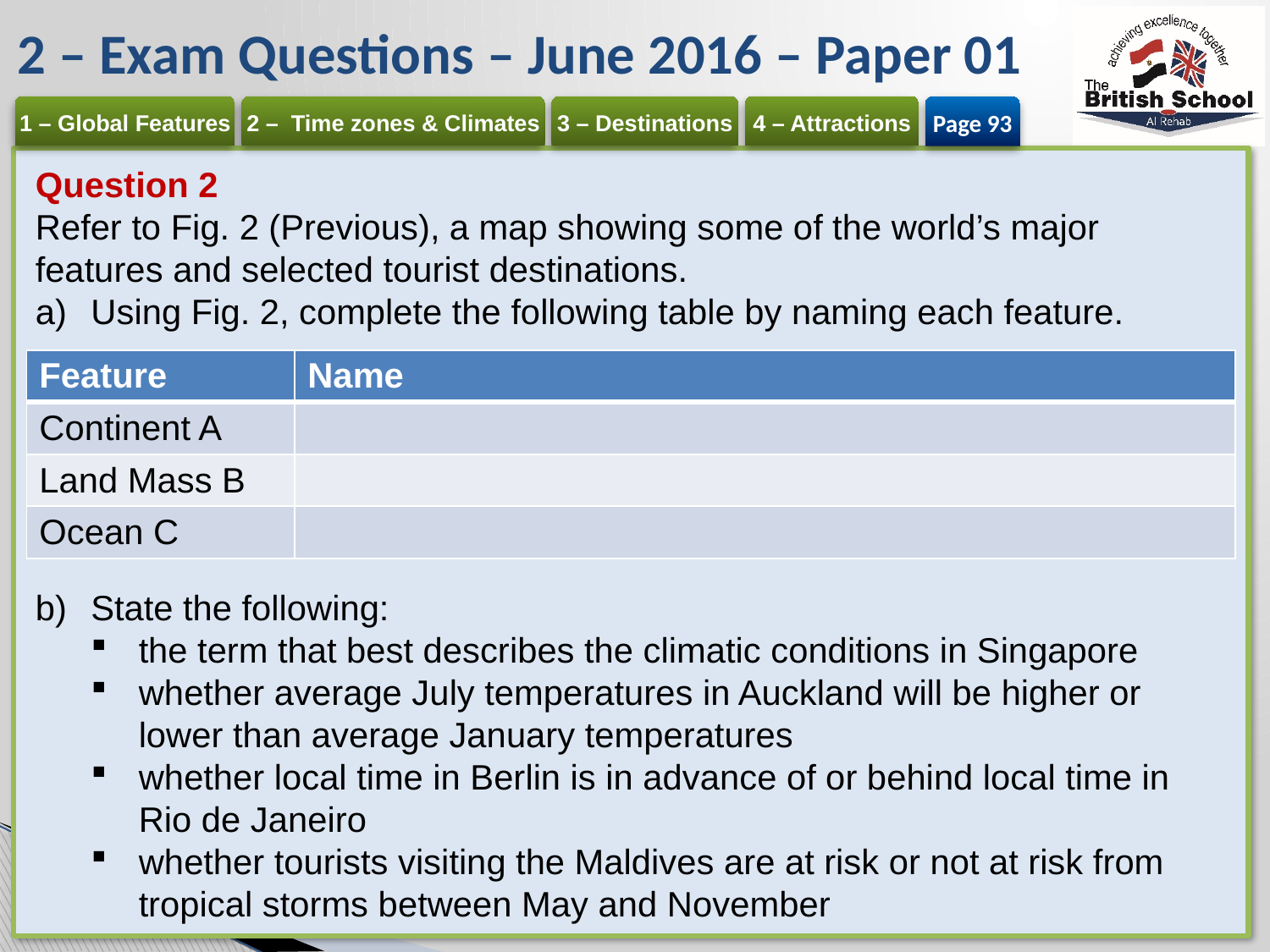

# 2 – Exam Questions – June 2016 – Paper 01
Page 93
Question 2
Refer to Fig. 2 (Previous), a map showing some of the world’s major features and selected tourist destinations.
Using Fig. 2, complete the following table by naming each feature.
State the following:
the term that best describes the climatic conditions in Singapore
whether average July temperatures in Auckland will be higher or lower than average January temperatures
whether local time in Berlin is in advance of or behind local time in Rio de Janeiro
whether tourists visiting the Maldives are at risk or not at risk from tropical storms between May and November	[4]
| Feature | Name |
| --- | --- |
| Continent A |  |
| Land Mass B |  |
| Ocean C |  |